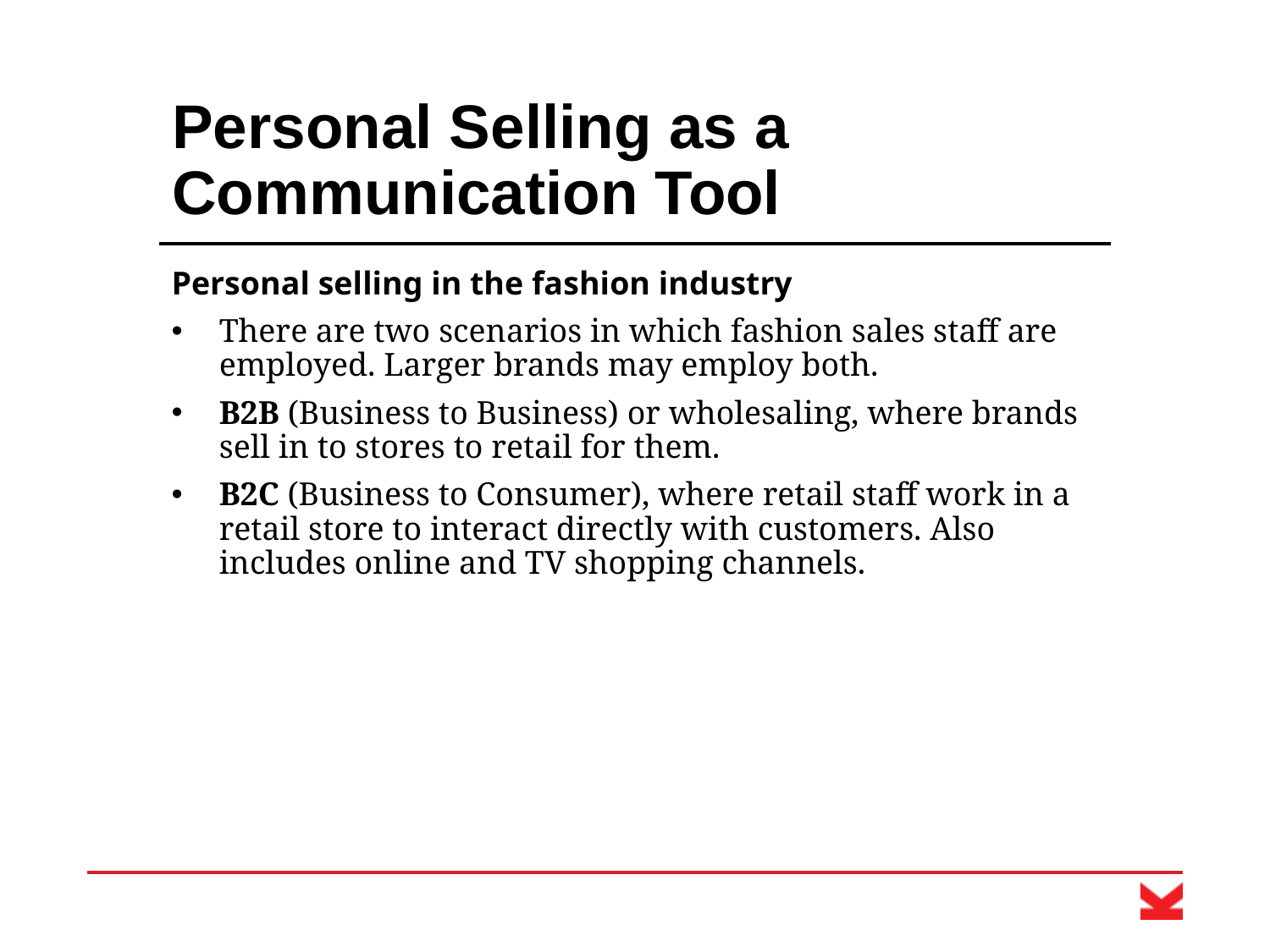

# Personal Selling as a Communication Tool
Personal selling in the fashion industry
There are two scenarios in which fashion sales staff are employed. Larger brands may employ both.
B2B (Business to Business) or wholesaling, where brands sell in to stores to retail for them.
B2C (Business to Consumer), where retail staff work in a retail store to interact directly with customers. Also includes online and TV shopping channels.